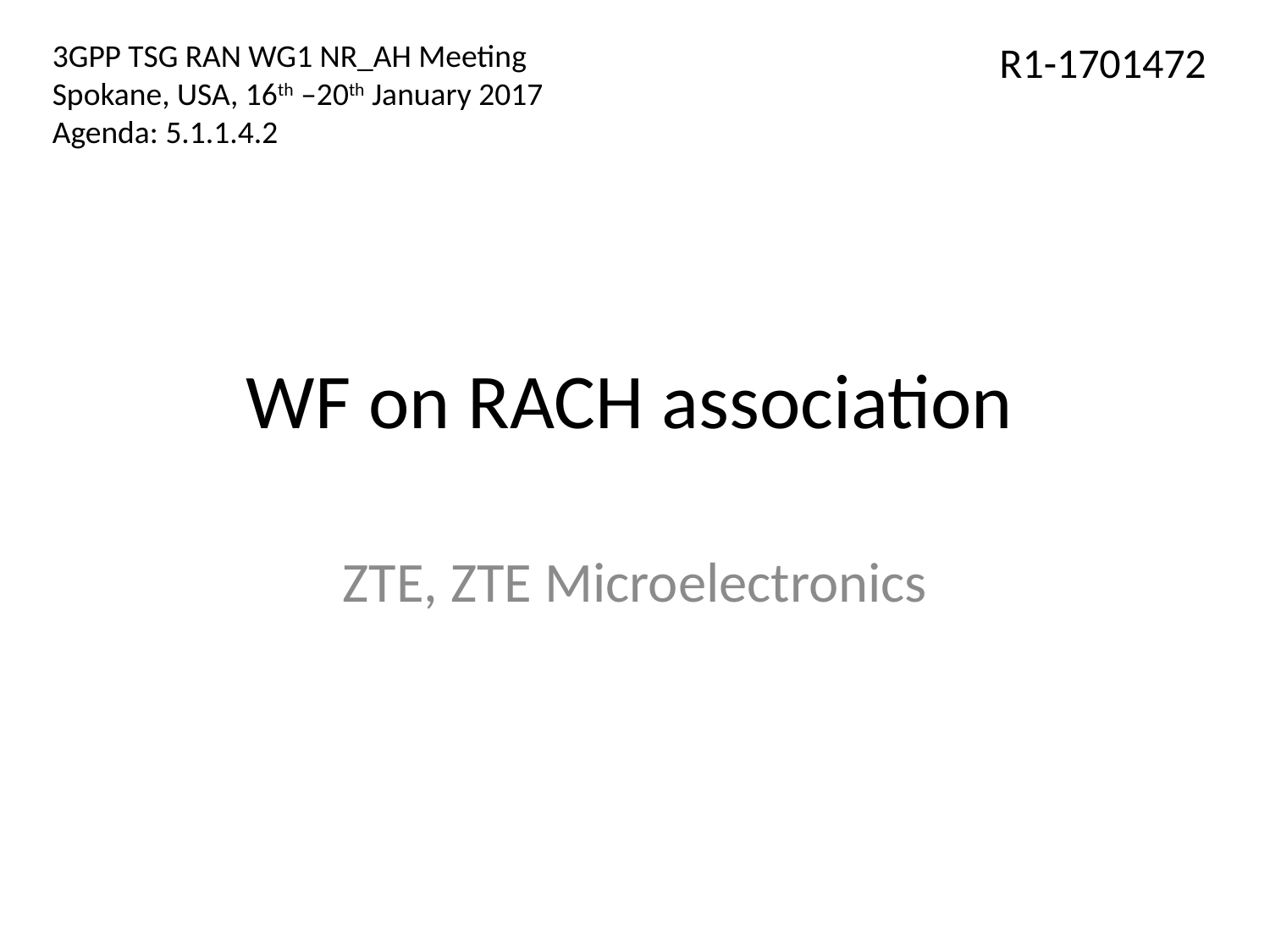

3GPP TSG RAN WG1 NR_AH Meeting
Spokane, USA, 16th –20th January 2017
Agenda: 5.1.1.4.2
R1-1701472
# WF on RACH association
ZTE, ZTE Microelectronics